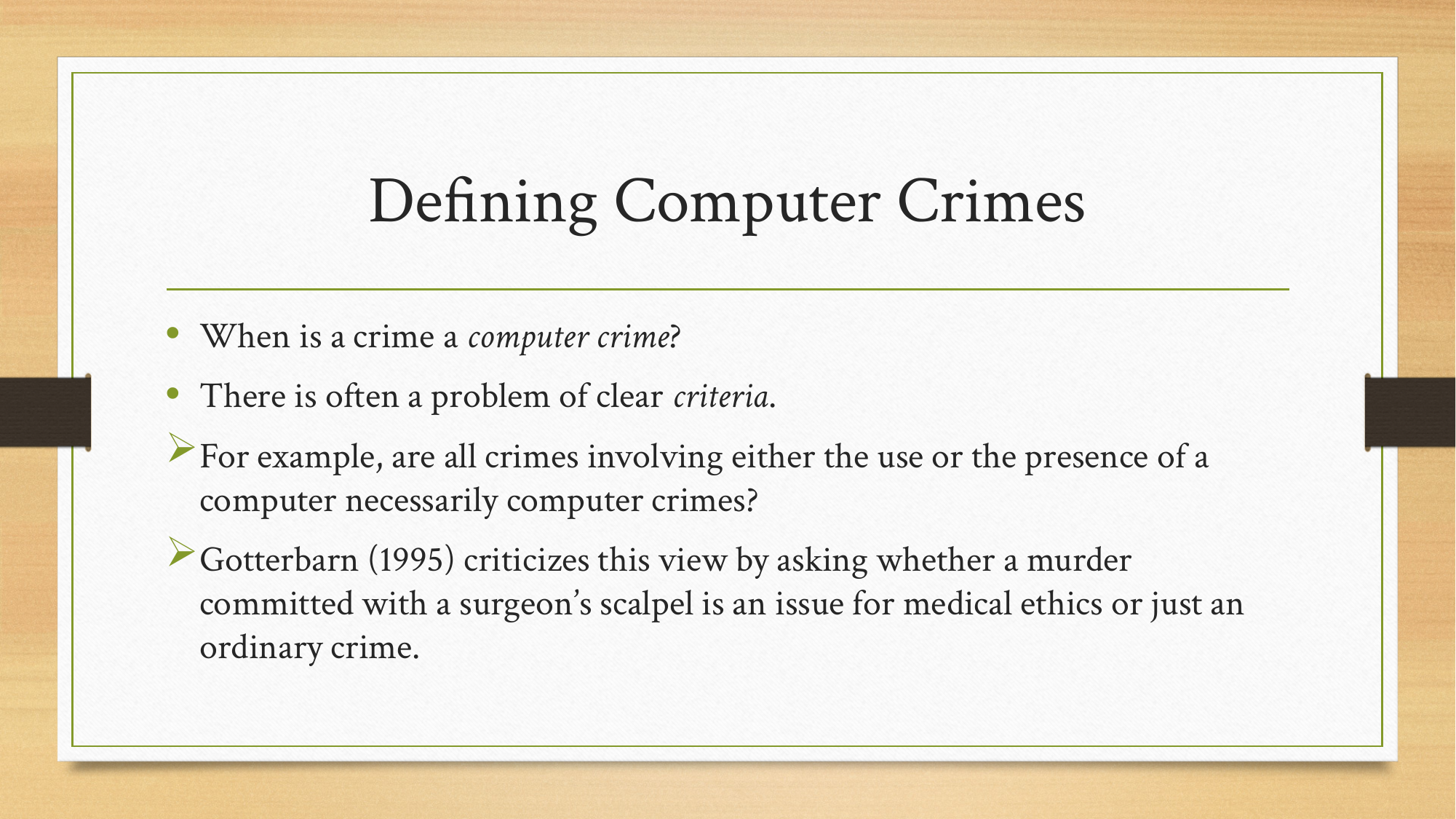

# Defining Computer Crimes
When is a crime a computer crime?
There is often a problem of clear criteria.
For example, are all crimes involving either the use or the presence of a computer necessarily computer crimes?
Gotterbarn (1995) criticizes this view by asking whether a murder committed with a surgeon’s scalpel is an issue for medical ethics or just an ordinary crime.